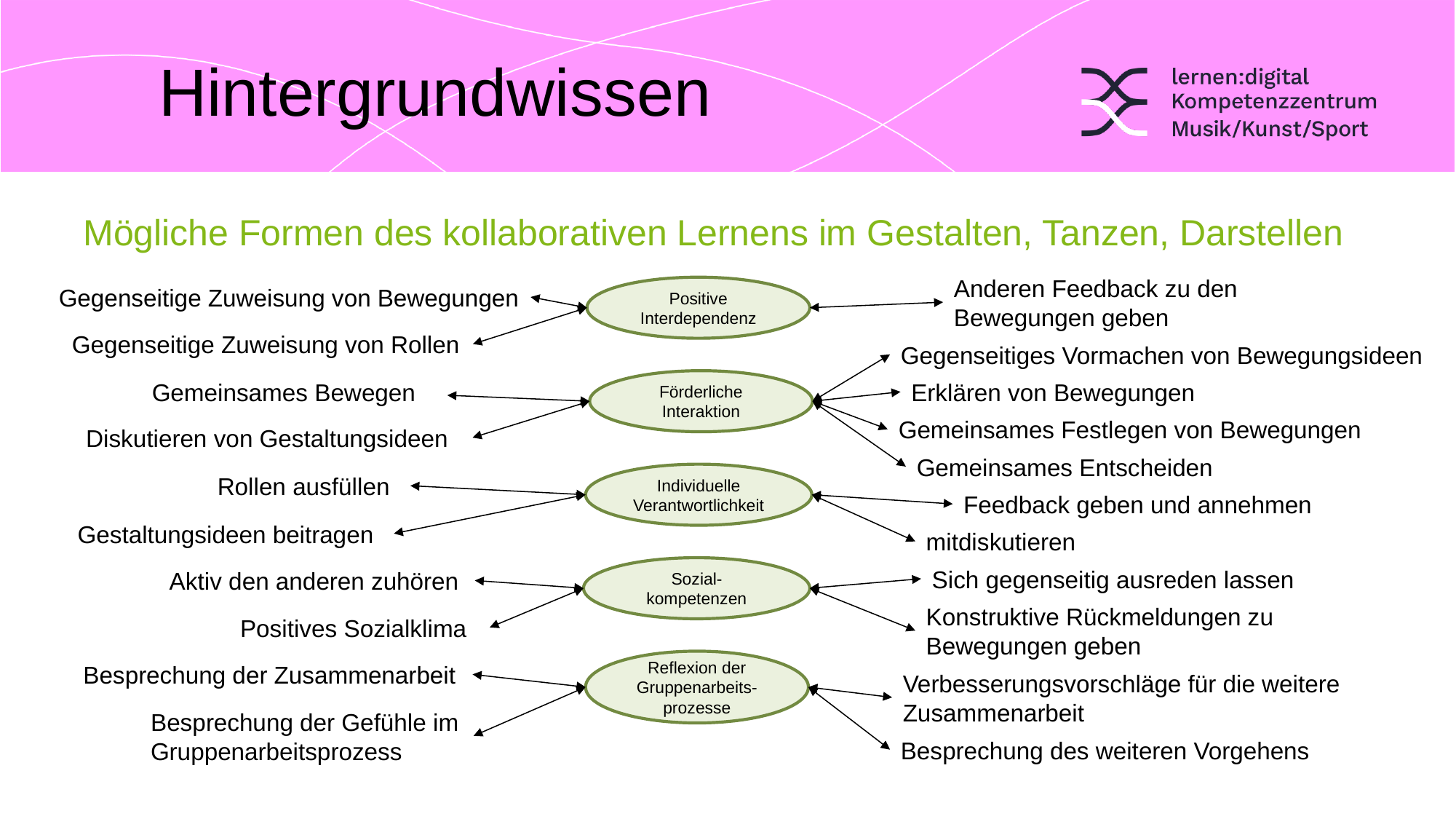

# Hintergrundwissen
Mögliche Formen des kollaborativen Lernens im Gestalten, Tanzen, Darstellen
Anderen Feedback zu den Bewegungen geben
Gegenseitige Zuweisung von Bewegungen
Positive Interdependenz
Gegenseitige Zuweisung von Rollen
Gegenseitiges Vormachen von Bewegungsideen
Förderliche Interaktion
Erklären von Bewegungen
Gemeinsames Bewegen
Gemeinsames Festlegen von Bewegungen
Diskutieren von Gestaltungsideen
Gemeinsames Entscheiden
Individuelle Verantwortlichkeit
Rollen ausfüllen
Feedback geben und annehmen
Gestaltungsideen beitragen
mitdiskutieren
Sozial-kompetenzen
Sich gegenseitig ausreden lassen
Aktiv den anderen zuhören
Konstruktive Rückmeldungen zu Bewegungen geben
Positives Sozialklima
Reflexion der Gruppenarbeits-prozesse
Besprechung der Zusammenarbeit
Verbesserungsvorschläge für die weitere Zusammenarbeit
Besprechung der Gefühle im Gruppenarbeitsprozess
Besprechung des weiteren Vorgehens